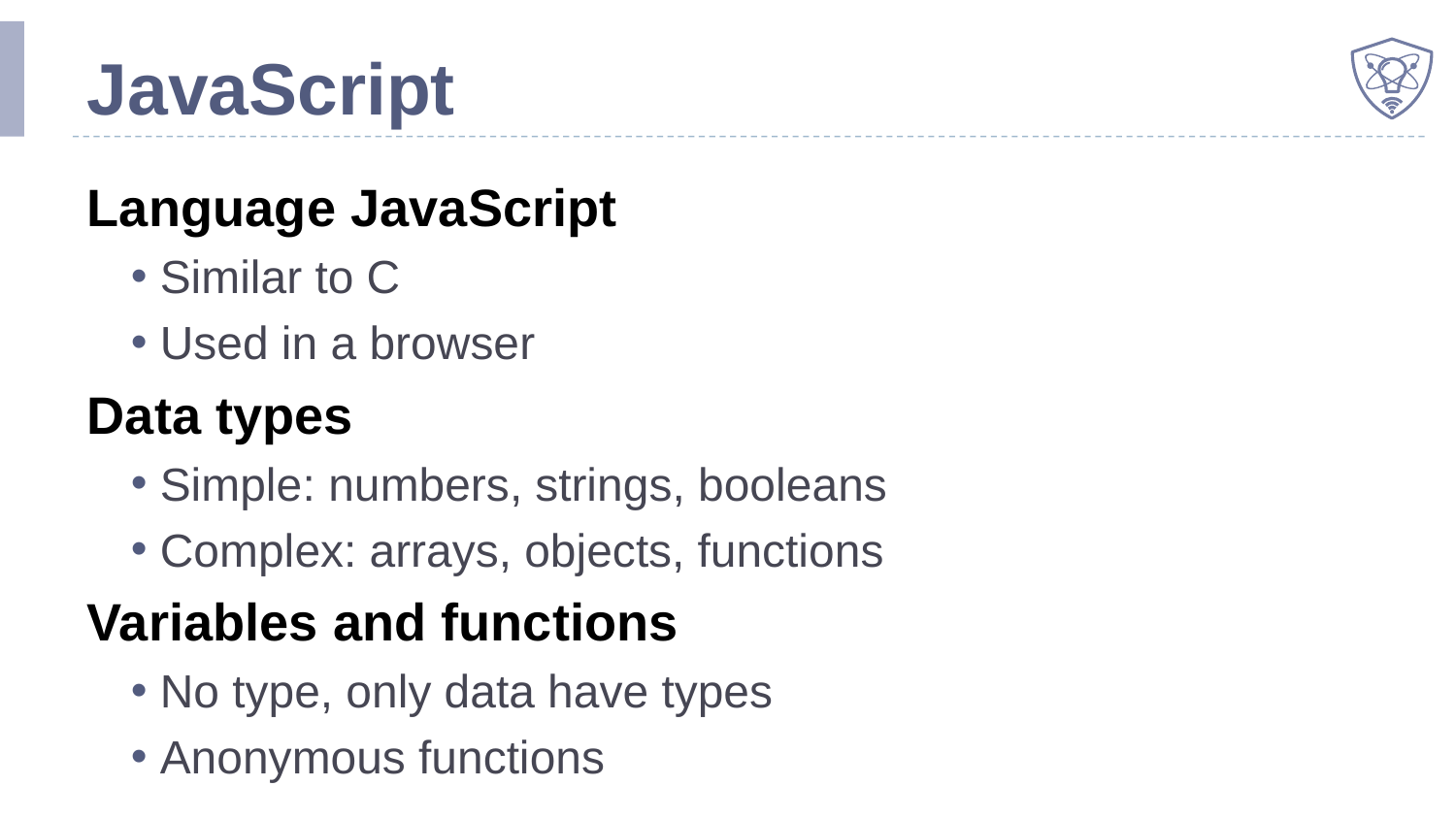

# JavaScript
Language JavaScript
Similar to C
Used in a browser
Data types
Simple: numbers, strings, booleans
Complex: arrays, objects, functions
Variables and functions
No type, only data have types
Anonymous functions